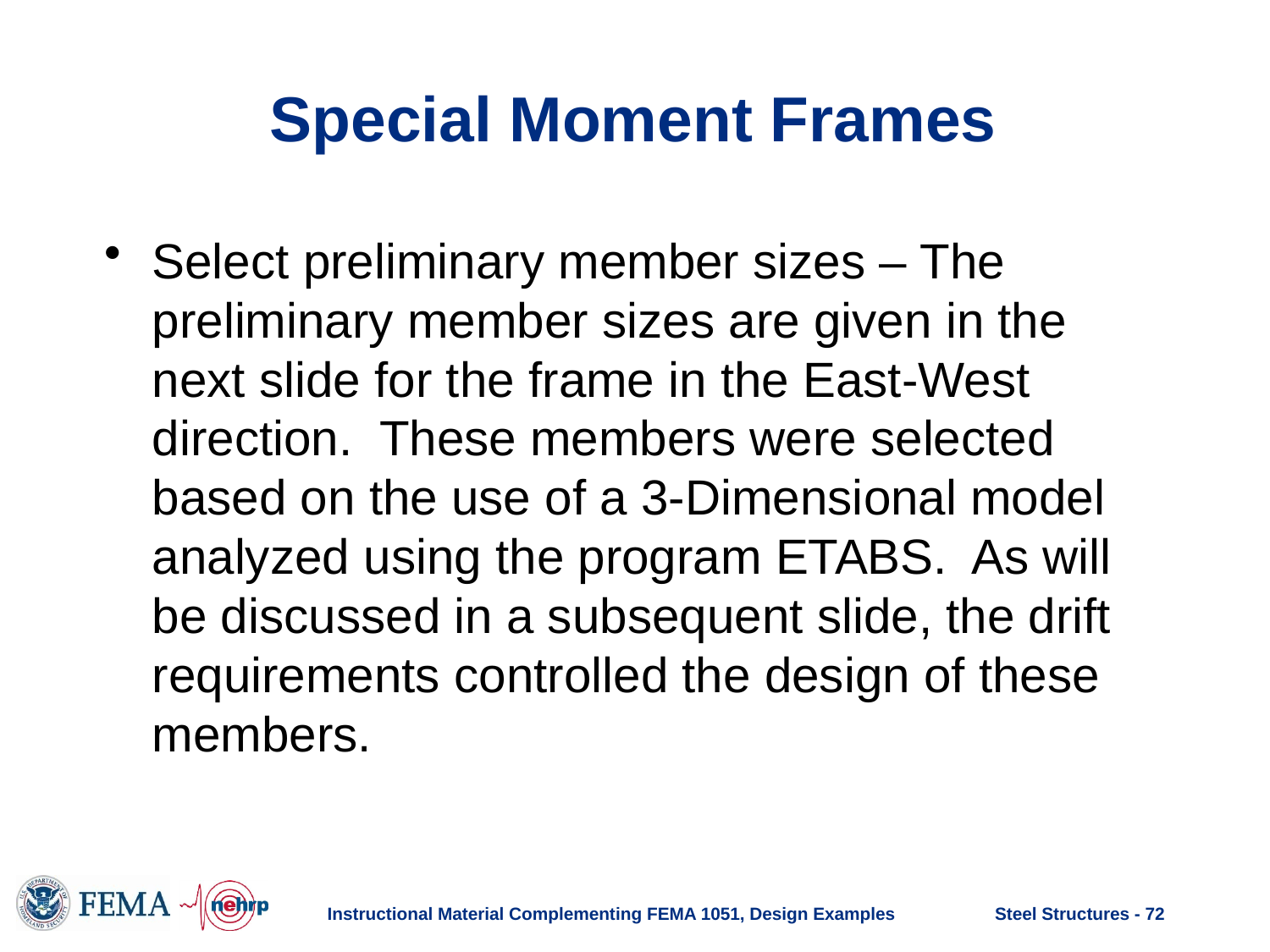

# Special Moment Frames
Select preliminary member sizes – The preliminary member sizes are given in the next slide for the frame in the East-West direction.  These members were selected based on the use of a 3-Dimensional model analyzed using the program ETABS.  As will be discussed in a subsequent slide, the drift requirements controlled the design of these members.
Instructional Material Complementing FEMA 1051, Design Examples
Steel Structures - 72